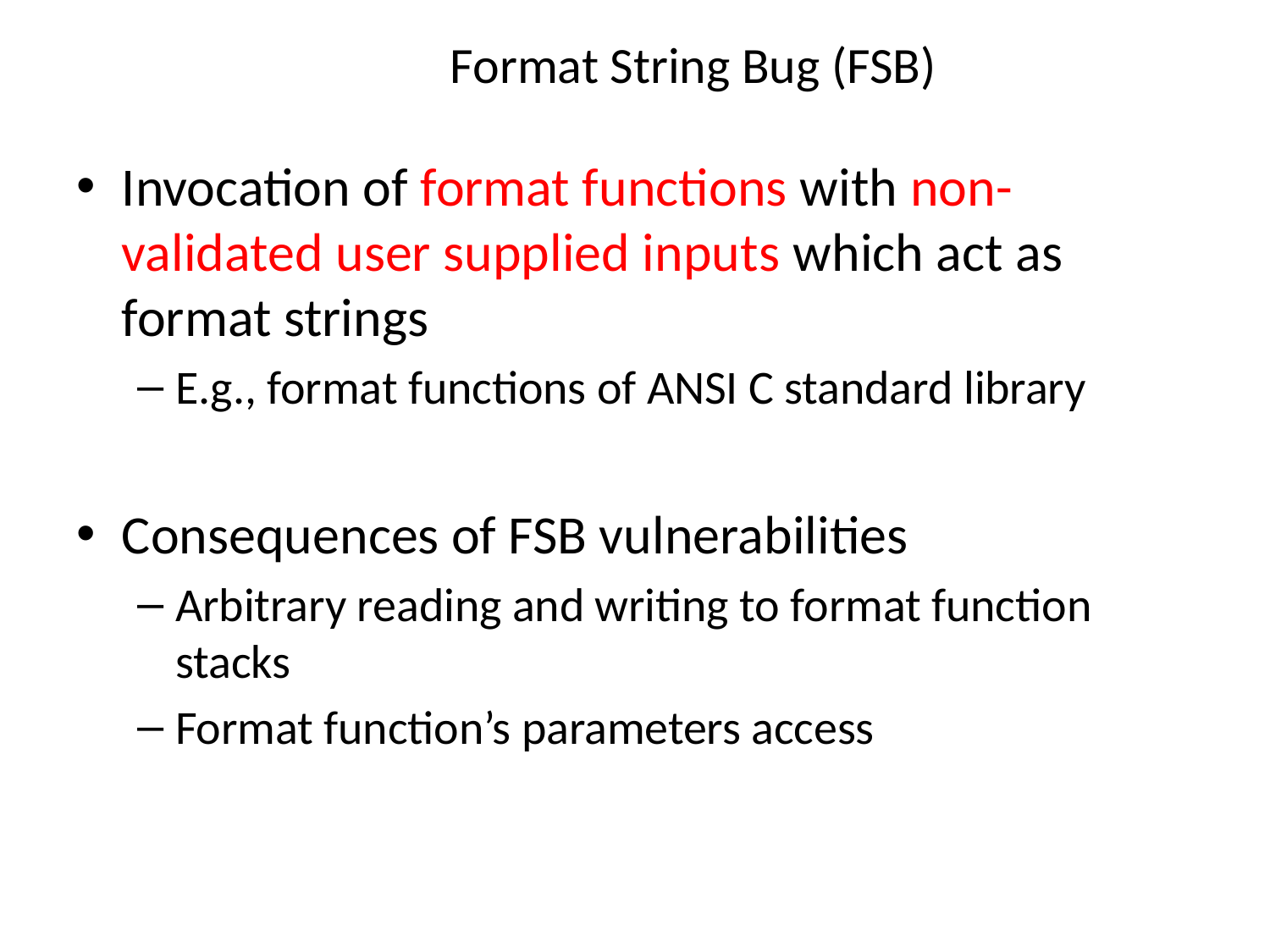

Format String Bug (FSB)
Invocation of format functions with non-validated user supplied inputs which act as format strings
E.g., format functions of ANSI C standard library

Consequences of FSB vulnerabilities
Arbitrary reading and writing to format function stacks
Format function’s parameters access